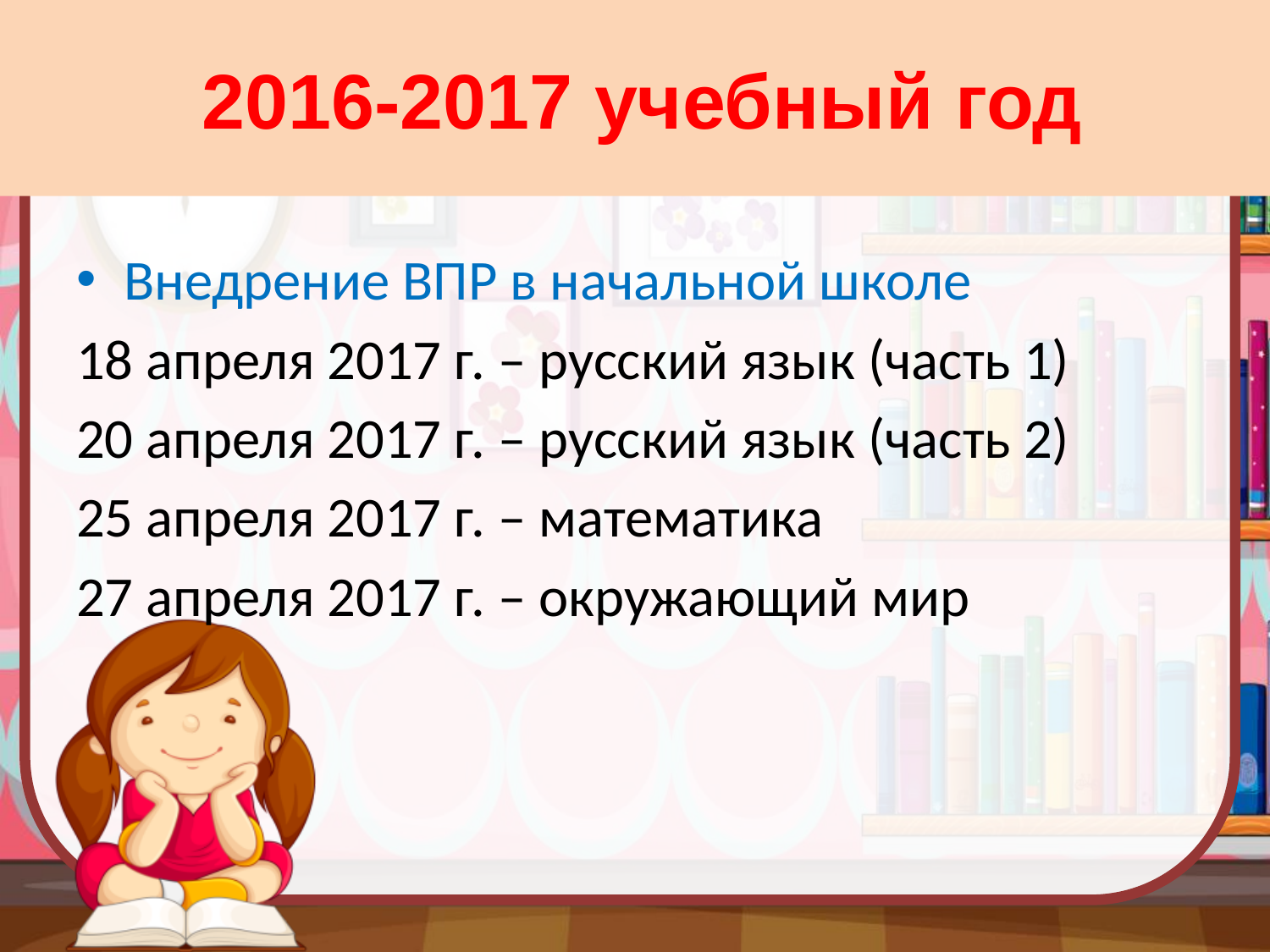

# 2016-2017 учебный год
Внедрение ВПР в начальной школе
18 апреля 2017 г. – русский язык (часть 1)
20 апреля 2017 г. – русский язык (часть 2)
25 апреля 2017 г. – математика
27 апреля 2017 г. – окружающий мир